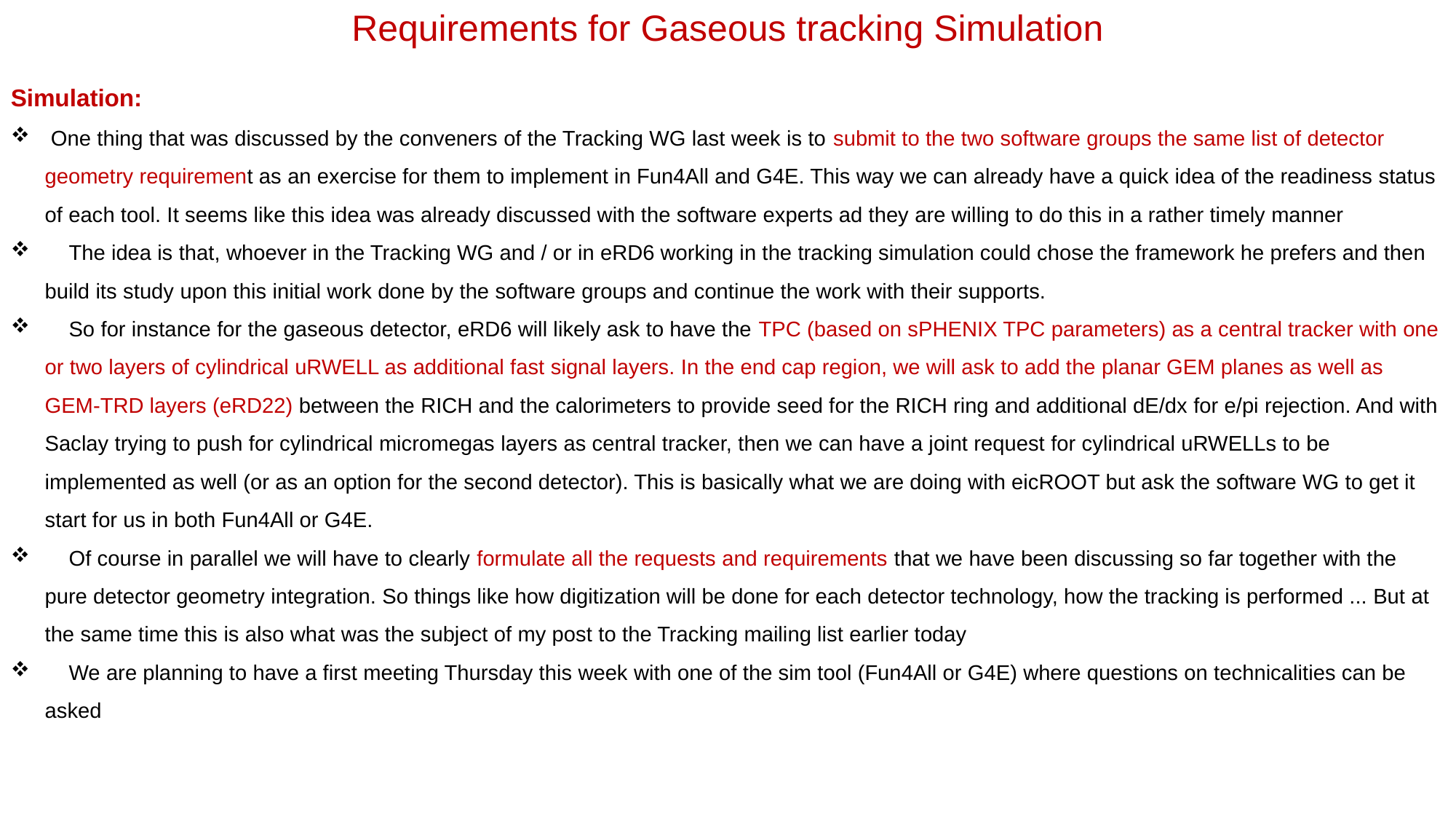

Requirements for Gaseous tracking Simulation
Simulation:
 One thing that was discussed by the conveners of the Tracking WG last week is to submit to the two software groups the same list of detector geometry requirement as an exercise for them to implement in Fun4All and G4E. This way we can already have a quick idea of the readiness status of each tool. It seems like this idea was already discussed with the software experts ad they are willing to do this in a rather timely manner
    The idea is that, whoever in the Tracking WG and / or in eRD6 working in the tracking simulation could chose the framework he prefers and then build its study upon this initial work done by the software groups and continue the work with their supports.
    So for instance for the gaseous detector, eRD6 will likely ask to have the TPC (based on sPHENIX TPC parameters) as a central tracker with one or two layers of cylindrical uRWELL as additional fast signal layers. In the end cap region, we will ask to add the planar GEM planes as well as GEM-TRD layers (eRD22) between the RICH and the calorimeters to provide seed for the RICH ring and additional dE/dx for e/pi rejection. And with Saclay trying to push for cylindrical micromegas layers as central tracker, then we can have a joint request for cylindrical uRWELLs to be implemented as well (or as an option for the second detector). This is basically what we are doing with eicROOT but ask the software WG to get it start for us in both Fun4All or G4E.
    Of course in parallel we will have to clearly formulate all the requests and requirements that we have been discussing so far together with the pure detector geometry integration. So things like how digitization will be done for each detector technology, how the tracking is performed ... But at the same time this is also what was the subject of my post to the Tracking mailing list earlier today
    We are planning to have a first meeting Thursday this week with one of the sim tool (Fun4All or G4E) where questions on technicalities can be asked